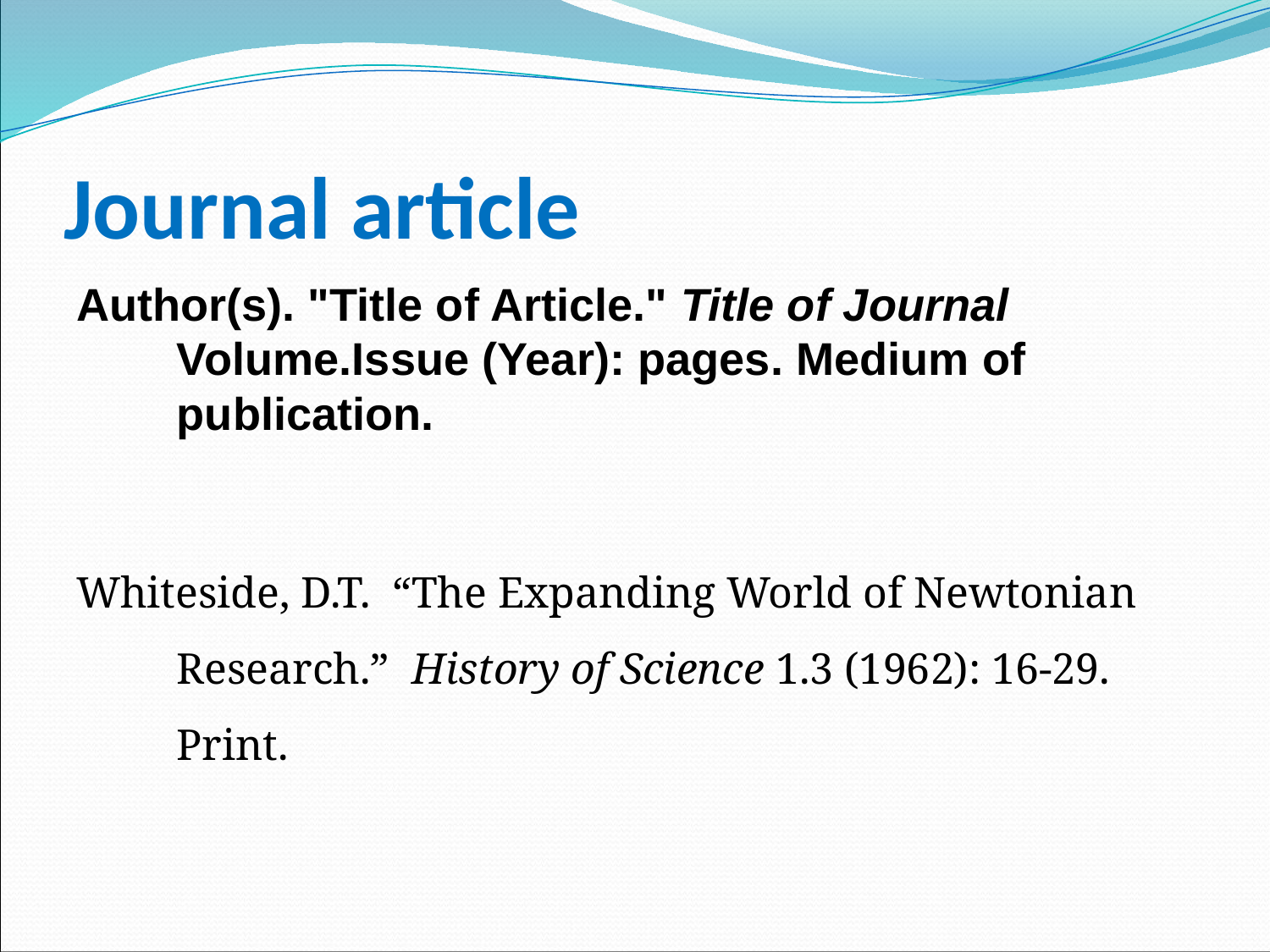

# Journal article
Author(s). "Title of Article." Title of Journal Volume.Issue (Year): pages. Medium of publication.

Whiteside, D.T.  “The Expanding World of Newtonian Research.”  History of Science 1.3 (1962): 16-29. Print.